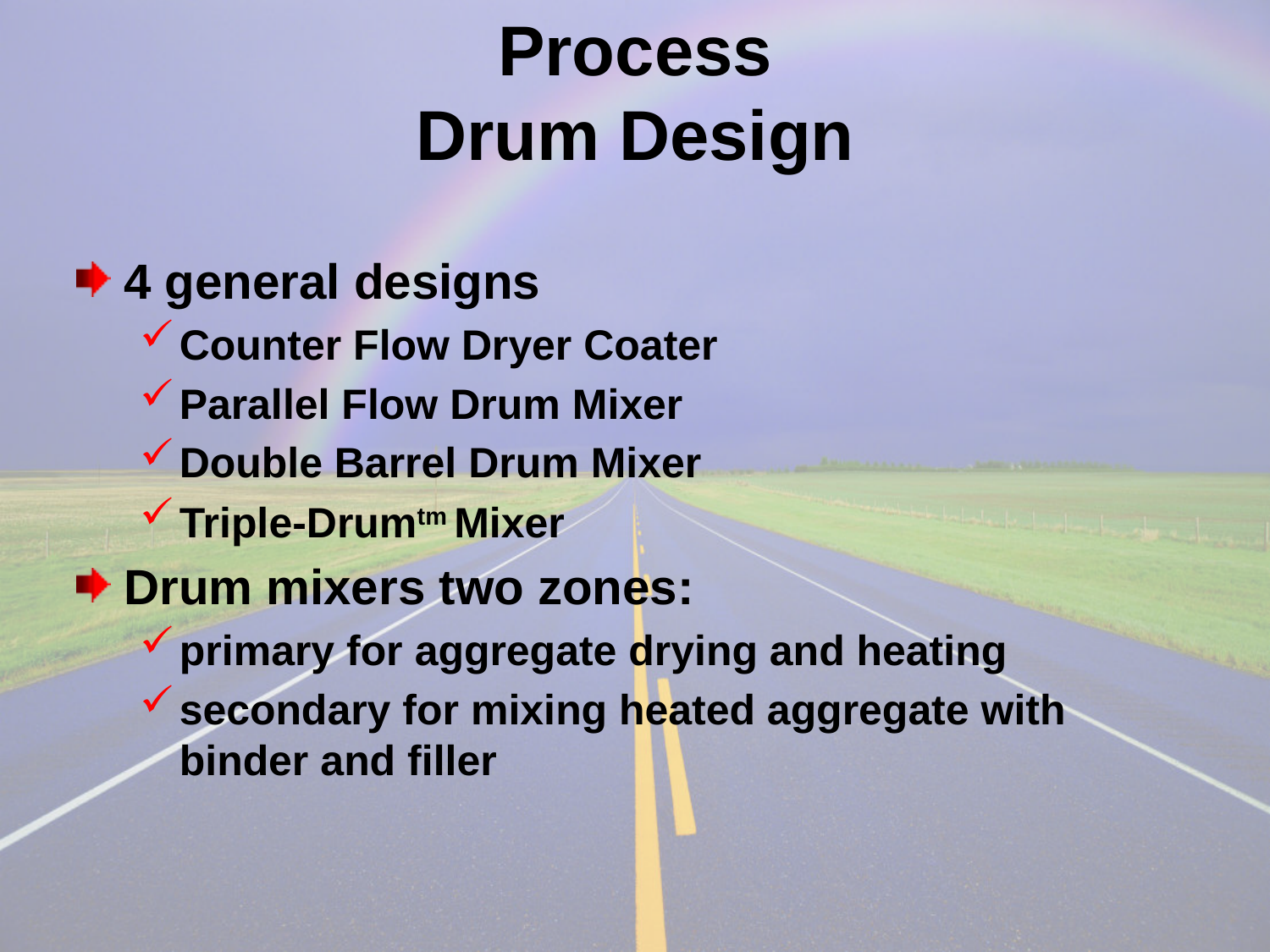

# Process Drum Design
4 general designs
Counter Flow Dryer Coater
Parallel Flow Drum Mixer
Double Barrel Drum Mixer
Triple-Drumtm Mixer
Drum mixers two zones:
primary for aggregate drying and heating
secondary for mixing heated aggregate with binder and filler